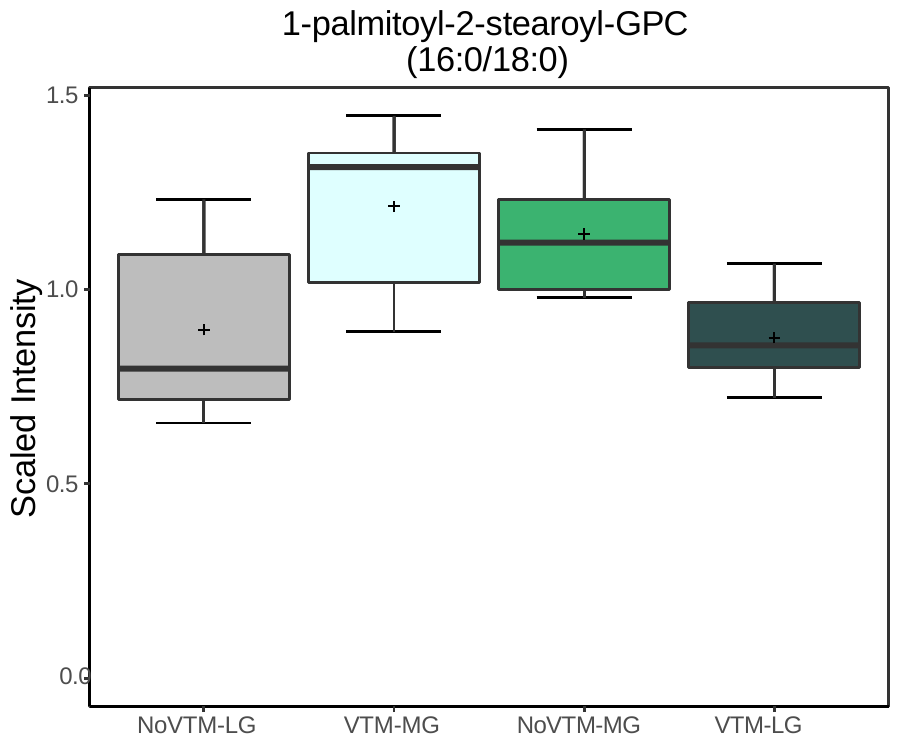

# 1-palmitoyl-2-stearoyl-GPC (16:0/18:0)
1.5

1.0
Scaled Intensity

0.5
0.0
NoVTM-LG
VTM-MG
NoVTM-MG
VTM-LG